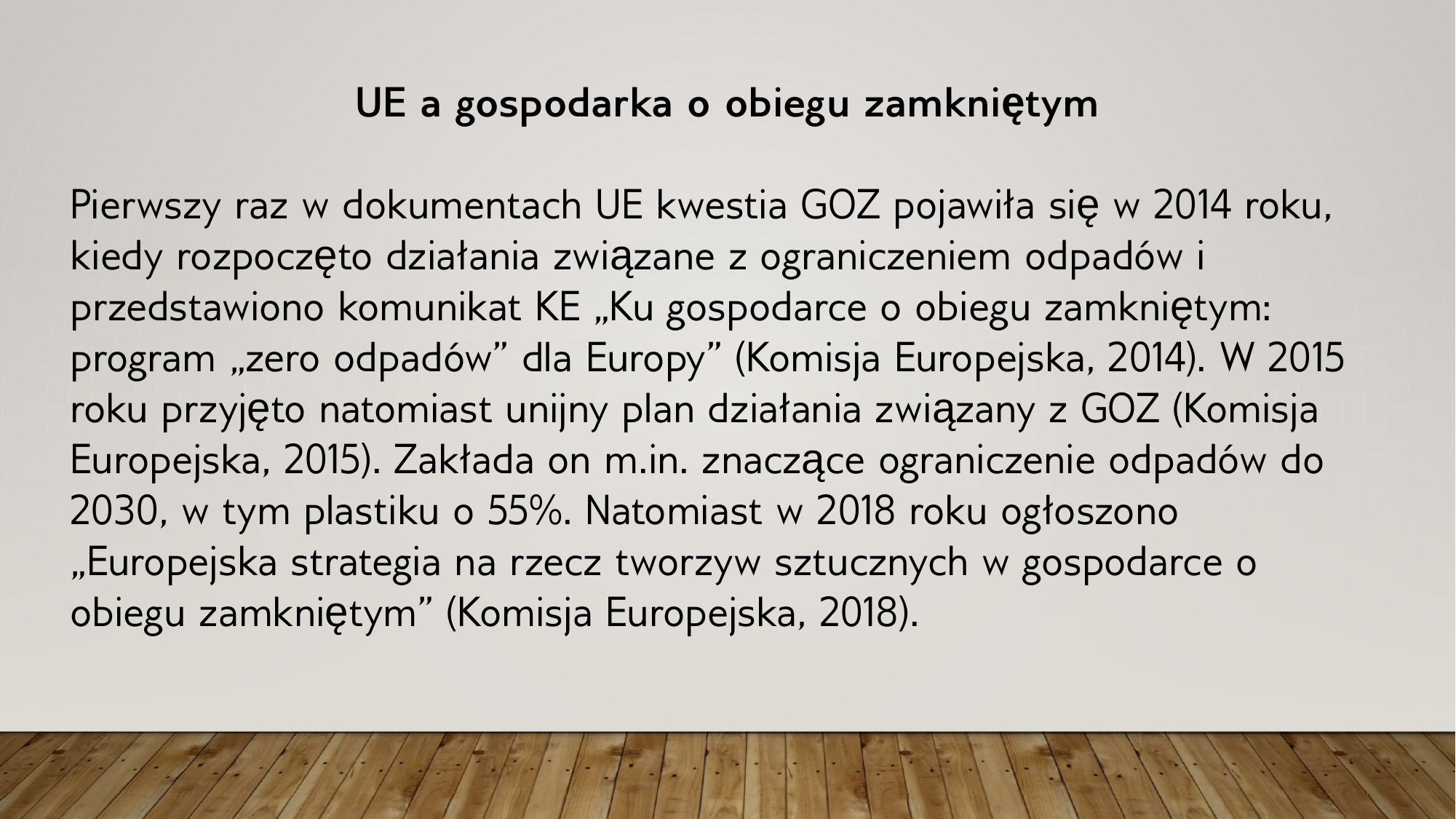

UE a gospodarka o obiegu zamkniętym

Pierwszy raz w dokumentach UE kwestia GOZ pojawiła się w 2014 roku, kiedy rozpoczęto działania związane z ograniczeniem odpadów i przedstawiono komunikat KE „Ku gospodarce o obiegu zamkniętym: program „zero odpadów” dla Europy” (Komisja Europejska, 2014). W 2015 roku przyjęto natomiast unijny plan działania związany z GOZ (Komisja Europejska, 2015). Zakłada on m.in. znaczące ograniczenie odpadów do 2030, w tym plastiku o 55%. Natomiast w 2018 roku ogłoszono „Europejska strategia na rzecz tworzyw sztucznych w gospodarce o obiegu zamkniętym” (Komisja Europejska, 2018).